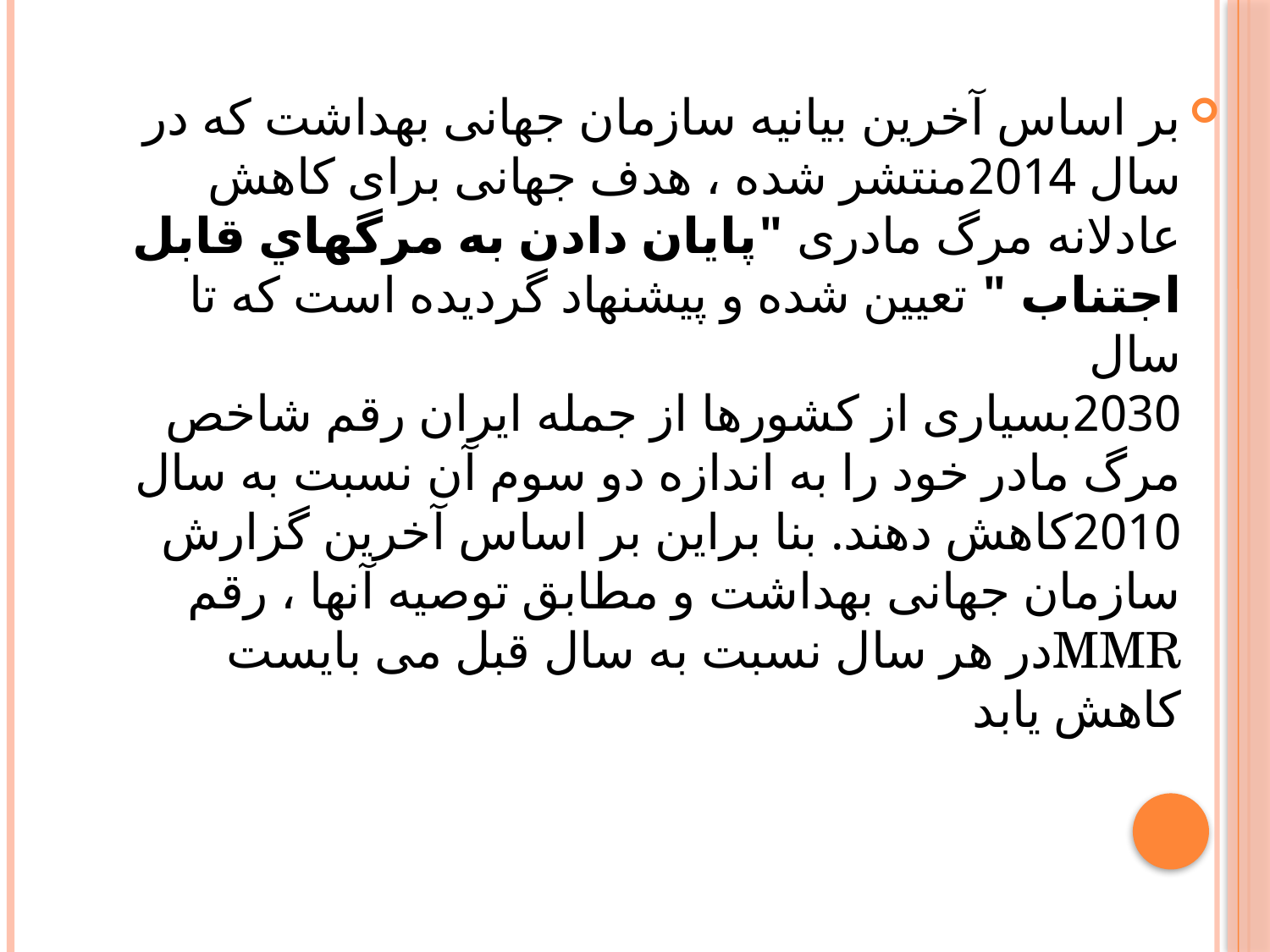

بر اساس آخرین بیانیه سازمان جهانی بهداشت که در سال 2014منتشر شده ، هدف جهانی برای کاهش
عادلانه مرگ مادری "پایان دادن به مرگهاي قابل اجتناب " تعیین شده و پیشنهاد گردیده است که تا سال
2030بسیاری از کشورها از جمله ایران رقم شاخص مرگ مادر خود را به اندازه دو سوم آن نسبت به سال 2010کاهش دهند. بنا براین بر اساس آخرین گزارش سازمان جهانی بهداشت و مطابق توصیه آنها ، رقم
MMRدر هر سال نسبت به سال قبل می بایست کاهش یابد